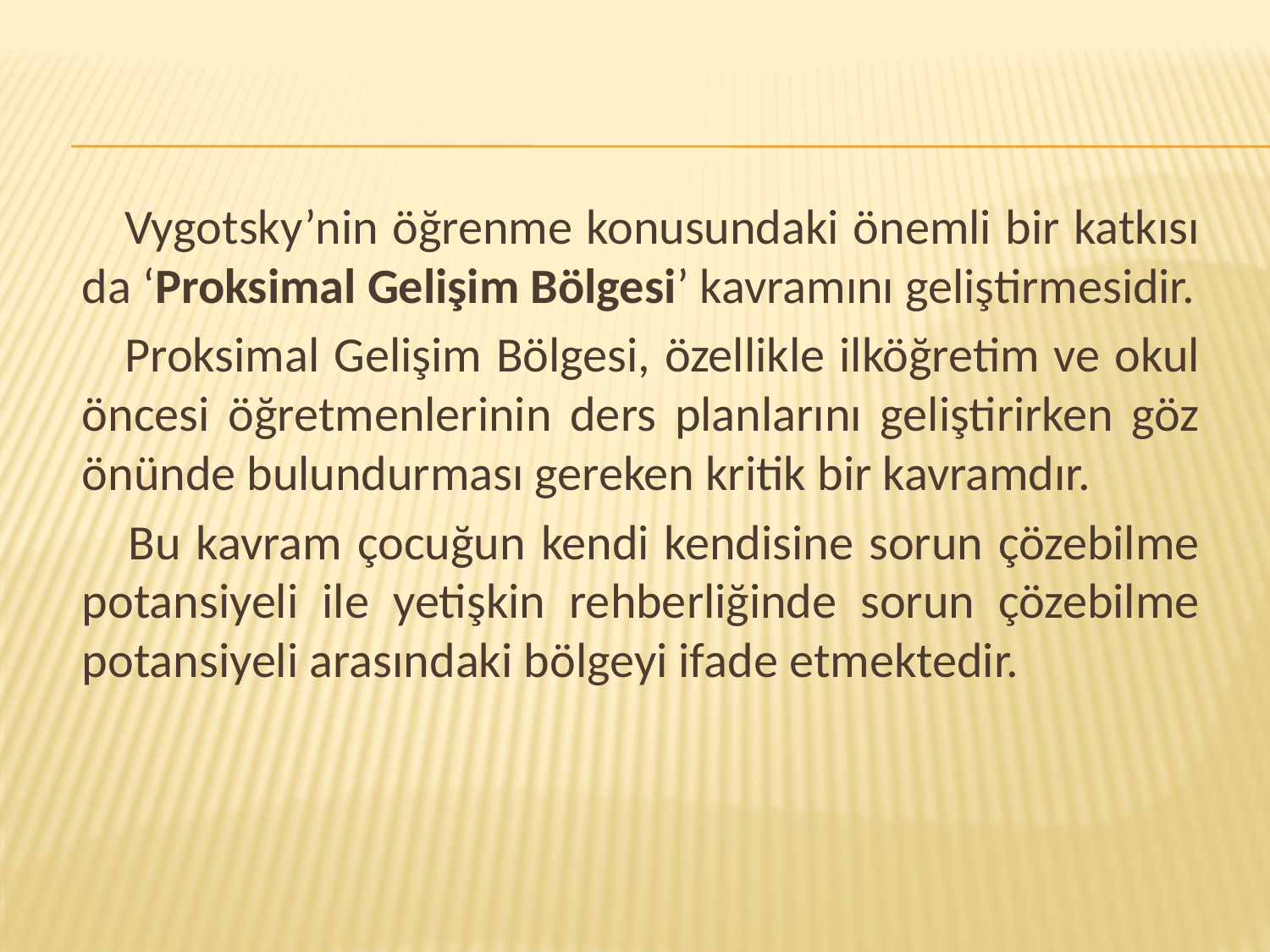

Vygotsky’nin öğrenme konusundaki önemli bir katkısı da ‘Proksimal Gelişim Bölgesi’ kavramını geliştirmesidir.
   Proksimal Gelişim Bölgesi, özellikle ilköğretim ve okul öncesi öğretmenlerinin ders planlarını geliştirirken göz önünde bulundurması gereken kritik bir kavramdır.
   Bu kavram çocuğun kendi kendisine sorun çözebilme potansiyeli ile yetişkin rehberliğinde sorun çözebilme potansiyeli arasındaki bölgeyi ifade etmektedir.